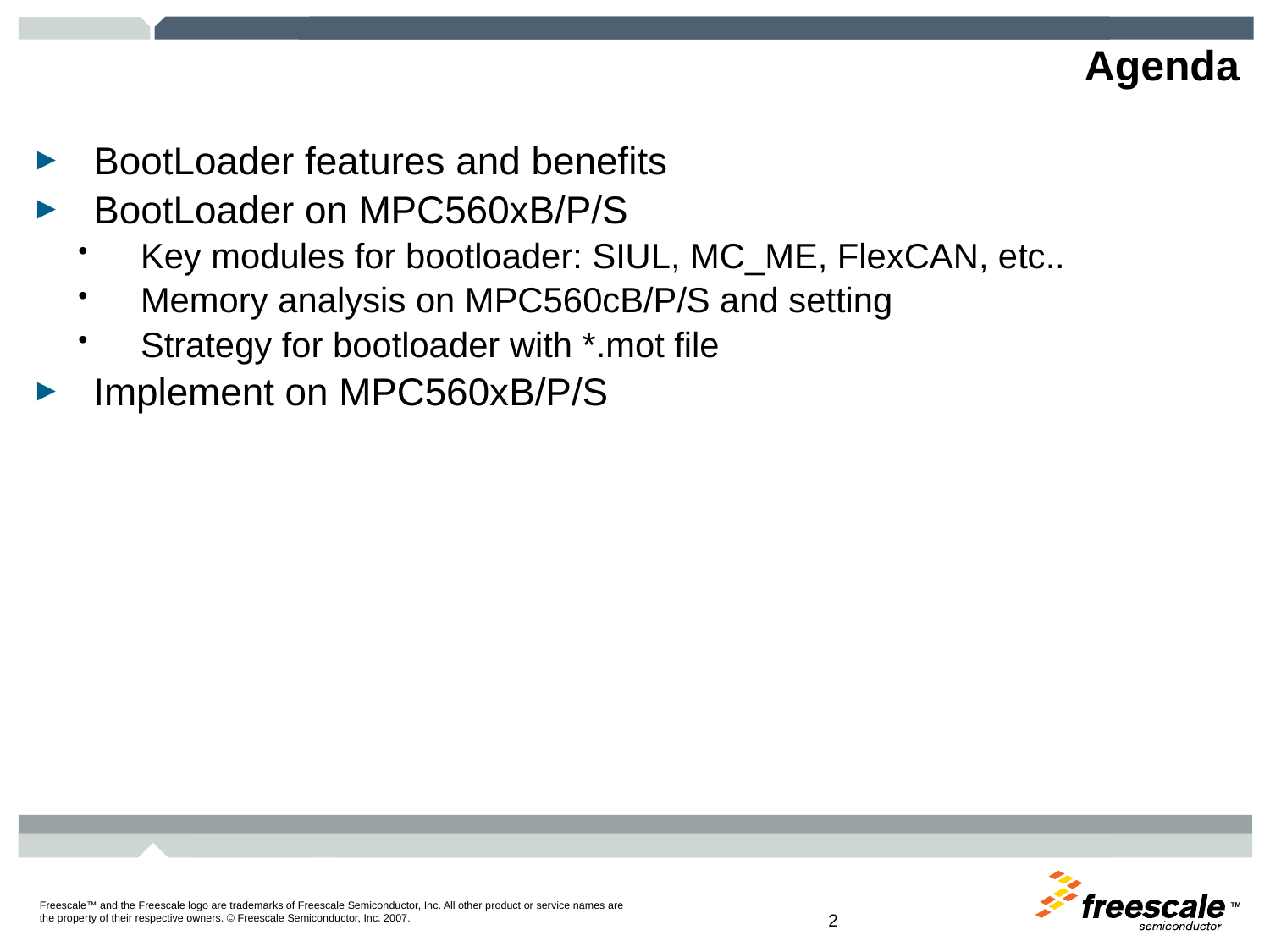

# Agenda
BootLoader features and benefits
BootLoader on MPC560xB/P/S
Key modules for bootloader: SIUL, MC_ME, FlexCAN, etc..
Memory analysis on MPC560cB/P/S and setting
Strategy for bootloader with *.mot file
Implement on MPC560xB/P/S

2